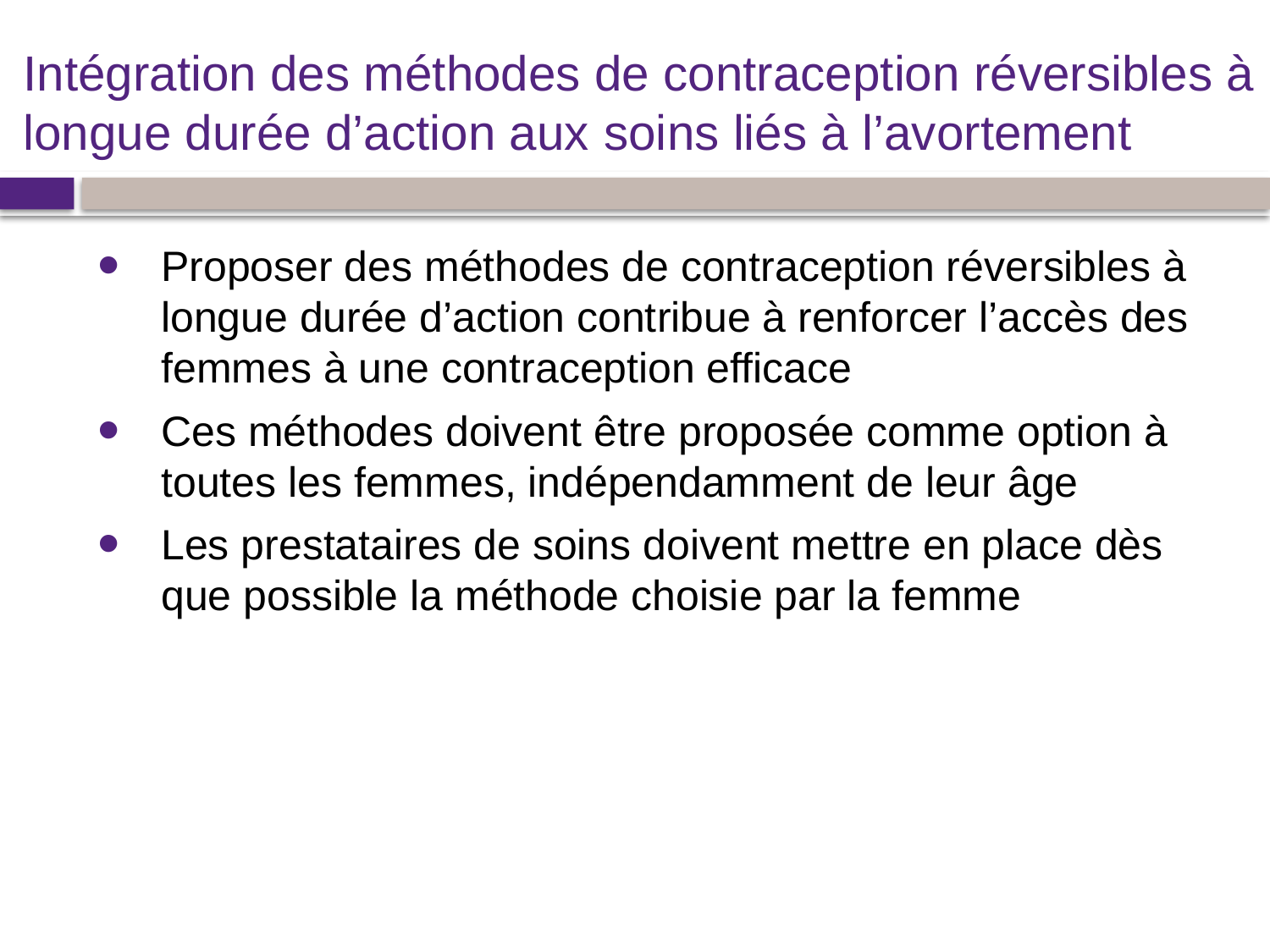

# Intégration des méthodes de contraception réversibles à longue durée d’action aux soins liés à l’avortement
Proposer des méthodes de contraception réversibles à longue durée d’action contribue à renforcer l’accès des femmes à une contraception efficace
Ces méthodes doivent être proposée comme option à toutes les femmes, indépendamment de leur âge
Les prestataires de soins doivent mettre en place dès que possible la méthode choisie par la femme